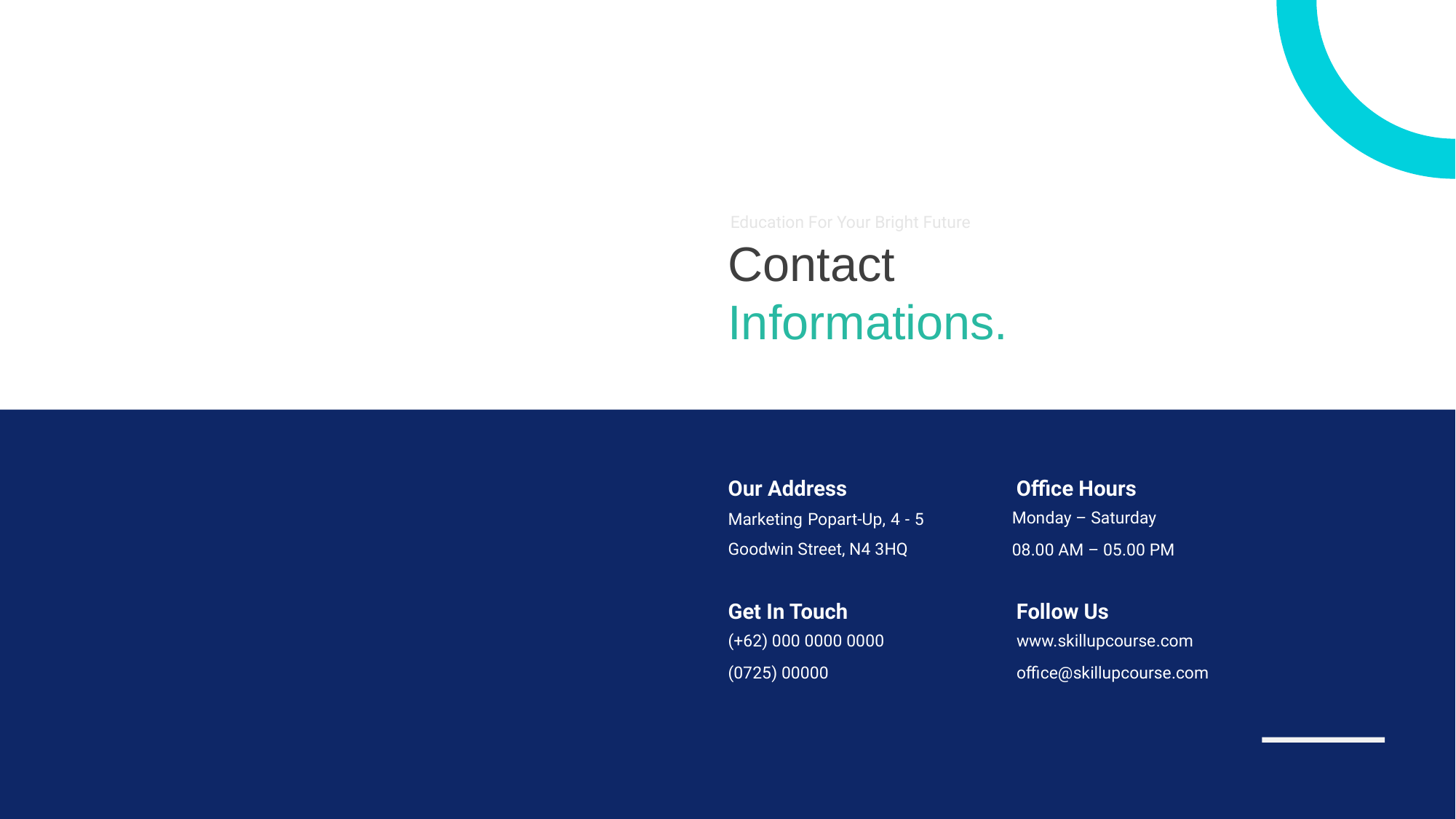

Education For Your Bright Future
Contact Informations.
Our Address
Office Hours
Monday – Saturday
08.00 AM – 05.00 PM
Marketing Popart-Up, 4 - 5 Goodwin Street, N4 3HQ
Get In Touch
Follow Us
(+62) 000 0000 0000
(0725) 00000
www.skillupcourse.com
office@skillupcourse.com